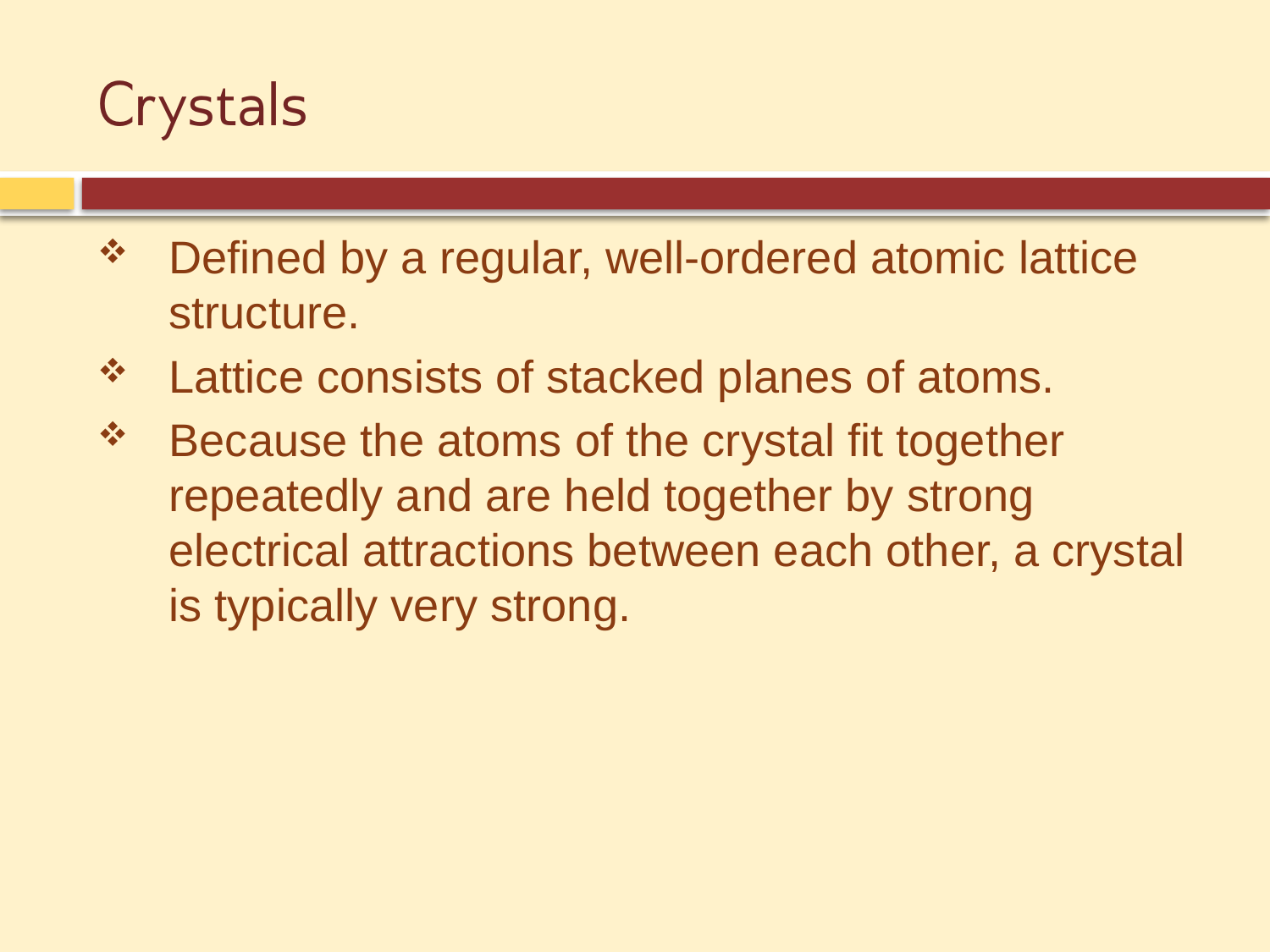

# Crystals
Defined by a regular, well-ordered atomic lattice structure.
Lattice consists of stacked planes of atoms.
Because the atoms of the crystal fit together repeatedly and are held together by strong electrical attractions between each other, a crystal is typically very strong.